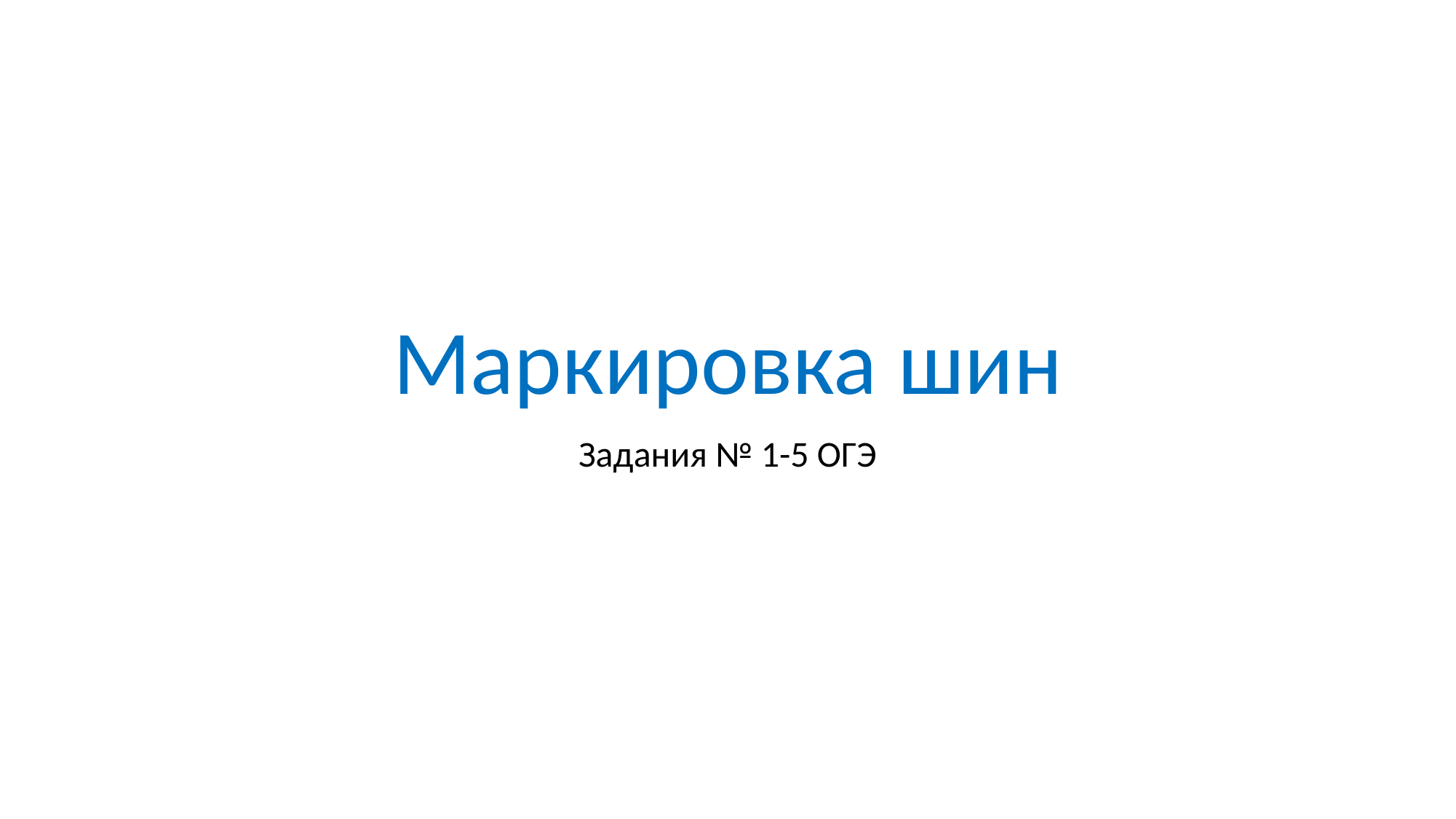

# Маркировка шин
Задания № 1-5 ОГЭ